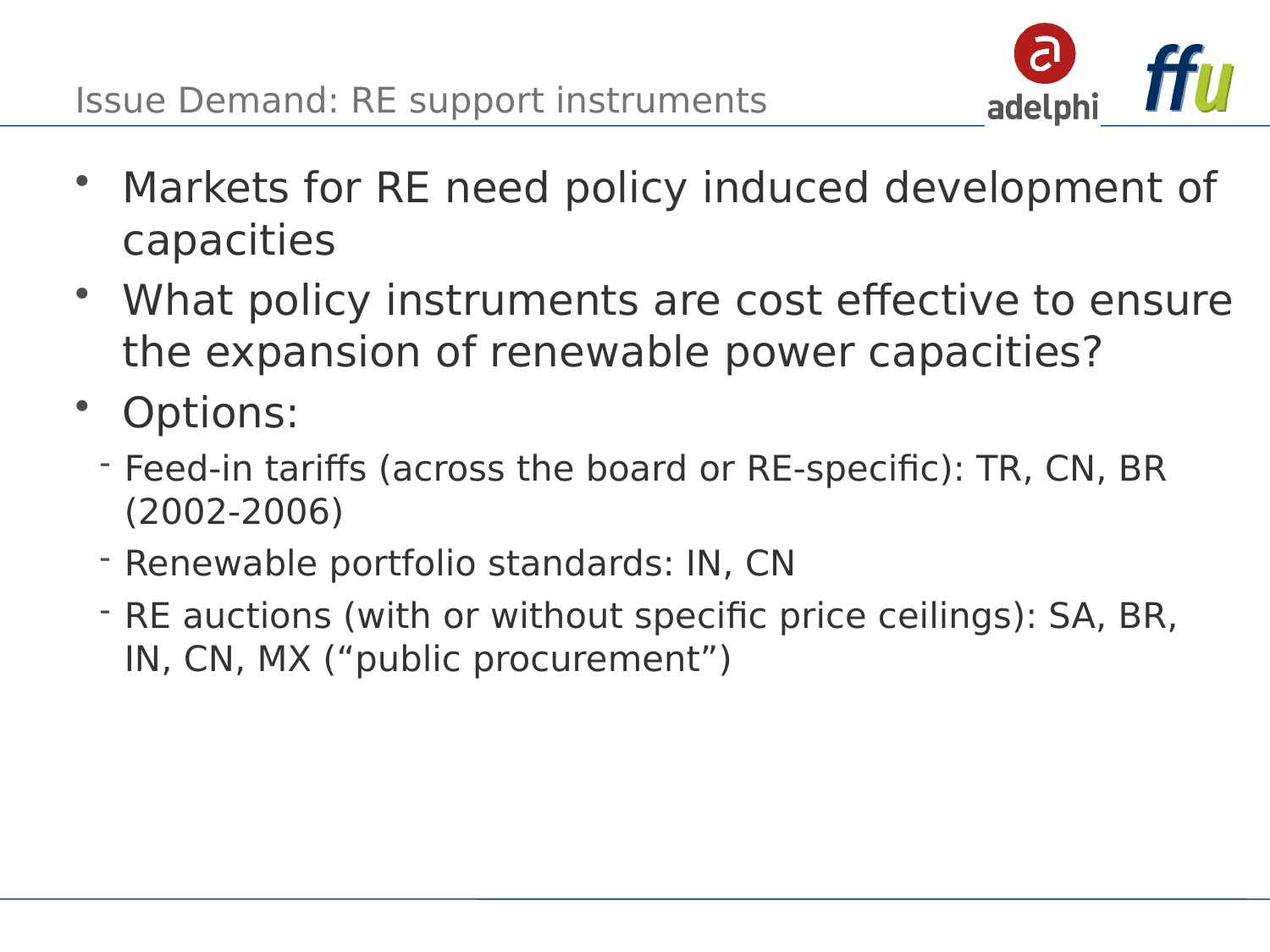

# Issue Demand: RE support instruments
Markets for RE need policy induced development of capacities
What policy instruments are cost effective to ensure the expansion of renewable power capacities?
Options:
Feed-in tariffs (across the board or RE-specific): TR, CN, BR (2002-2006)
Renewable portfolio standards: IN, CN
RE auctions (with or without specific price ceilings): SA, BR, IN, CN, MX (“public procurement”)